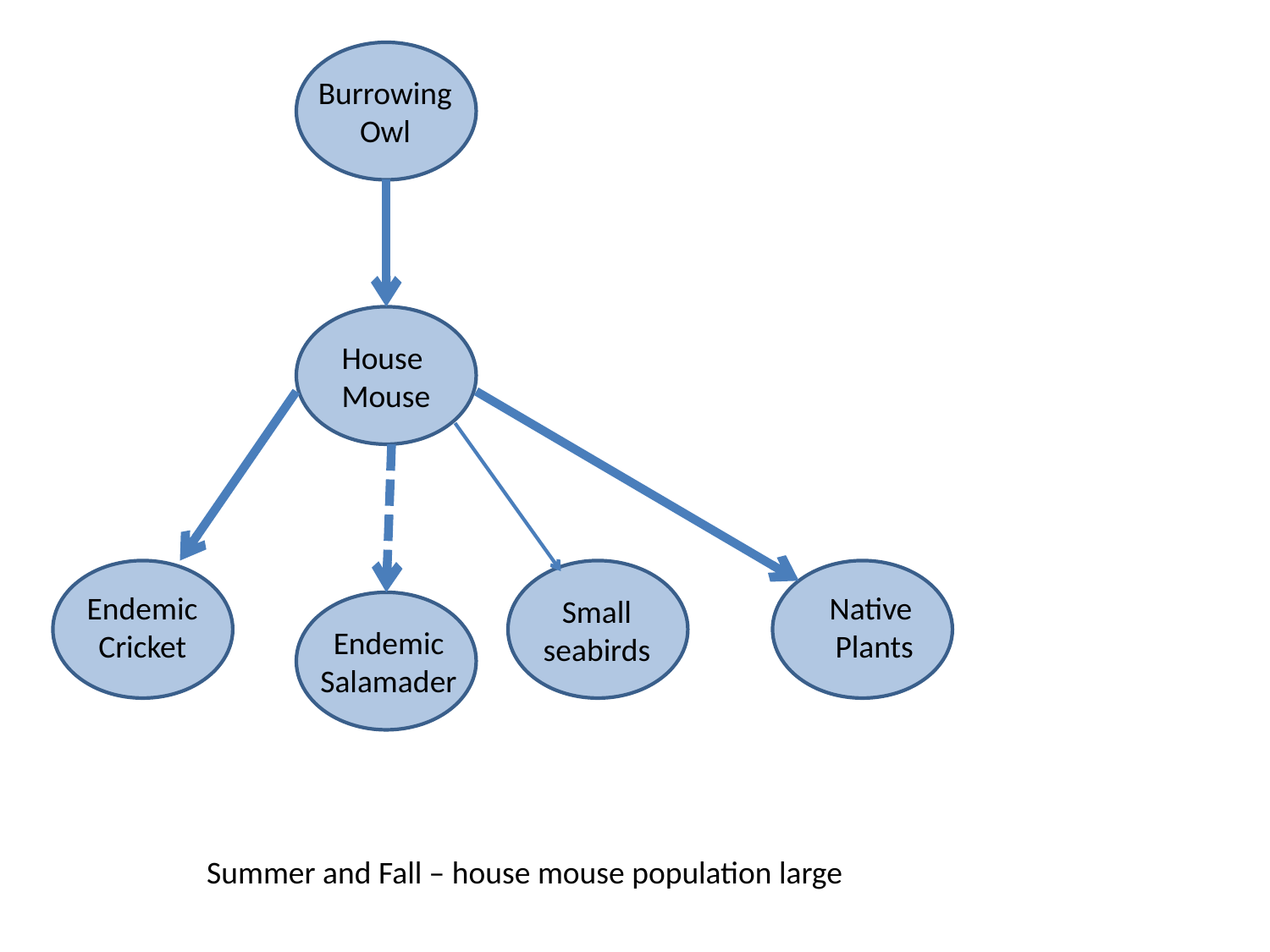

Burrowing
Owl

House
Mouse

Endemic
Cricket

Native
 Plants
Small
seabirds

Endemic
Salamader
Summer and Fall – house mouse population large